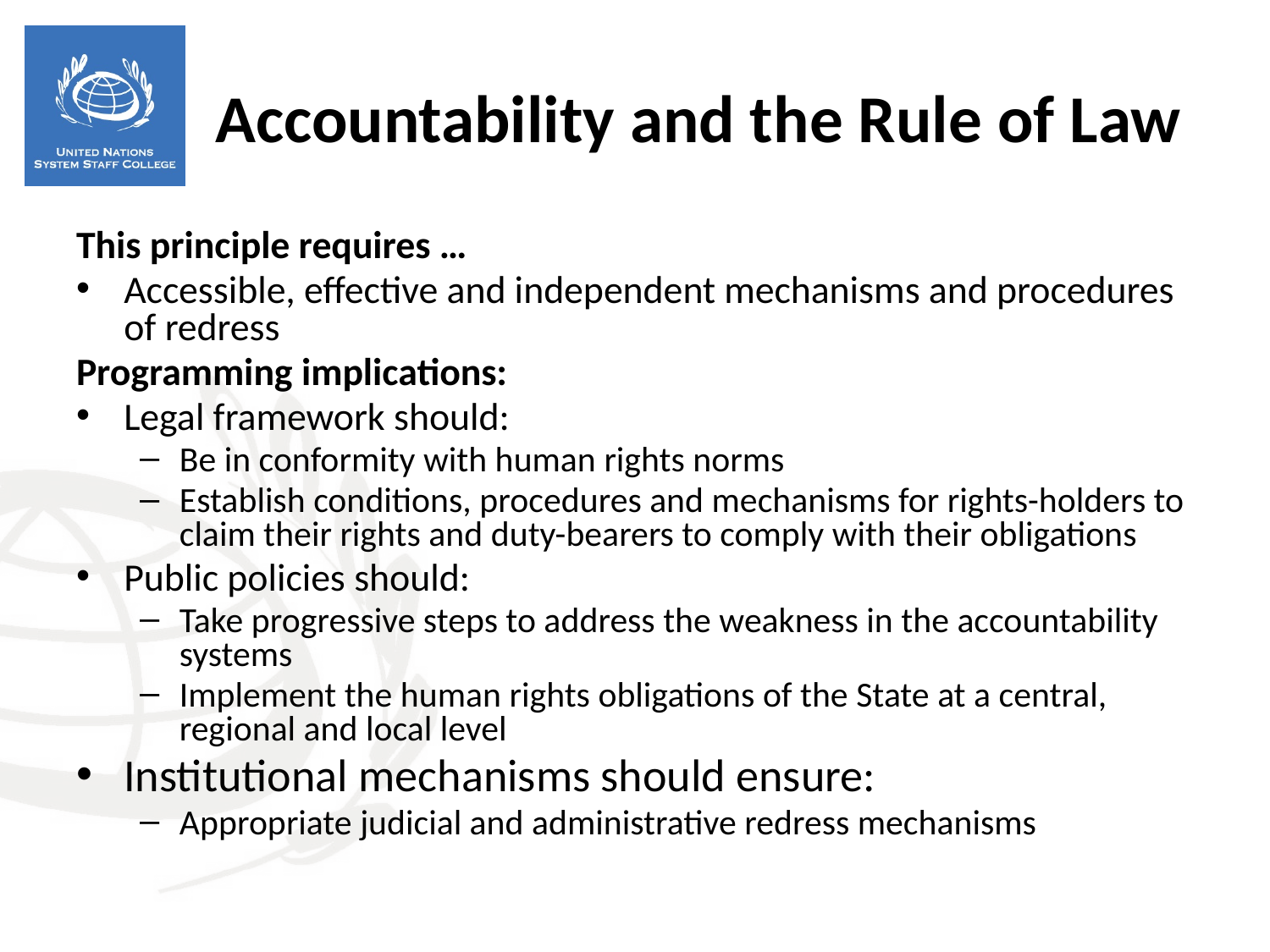

This principle requires …
Accessible, effective and independent mechanisms and procedures of redress
Programming implications:
Legal framework should:
Be in conformity with human rights norms
Establish conditions, procedures and mechanisms for rights-holders to claim their rights and duty-bearers to comply with their obligations
Public policies should:
Take progressive steps to address the weakness in the accountability systems
Implement the human rights obligations of the State at a central, regional and local level
Institutional mechanisms should ensure:
Appropriate judicial and administrative redress mechanisms

Accountability and the Rule of Law